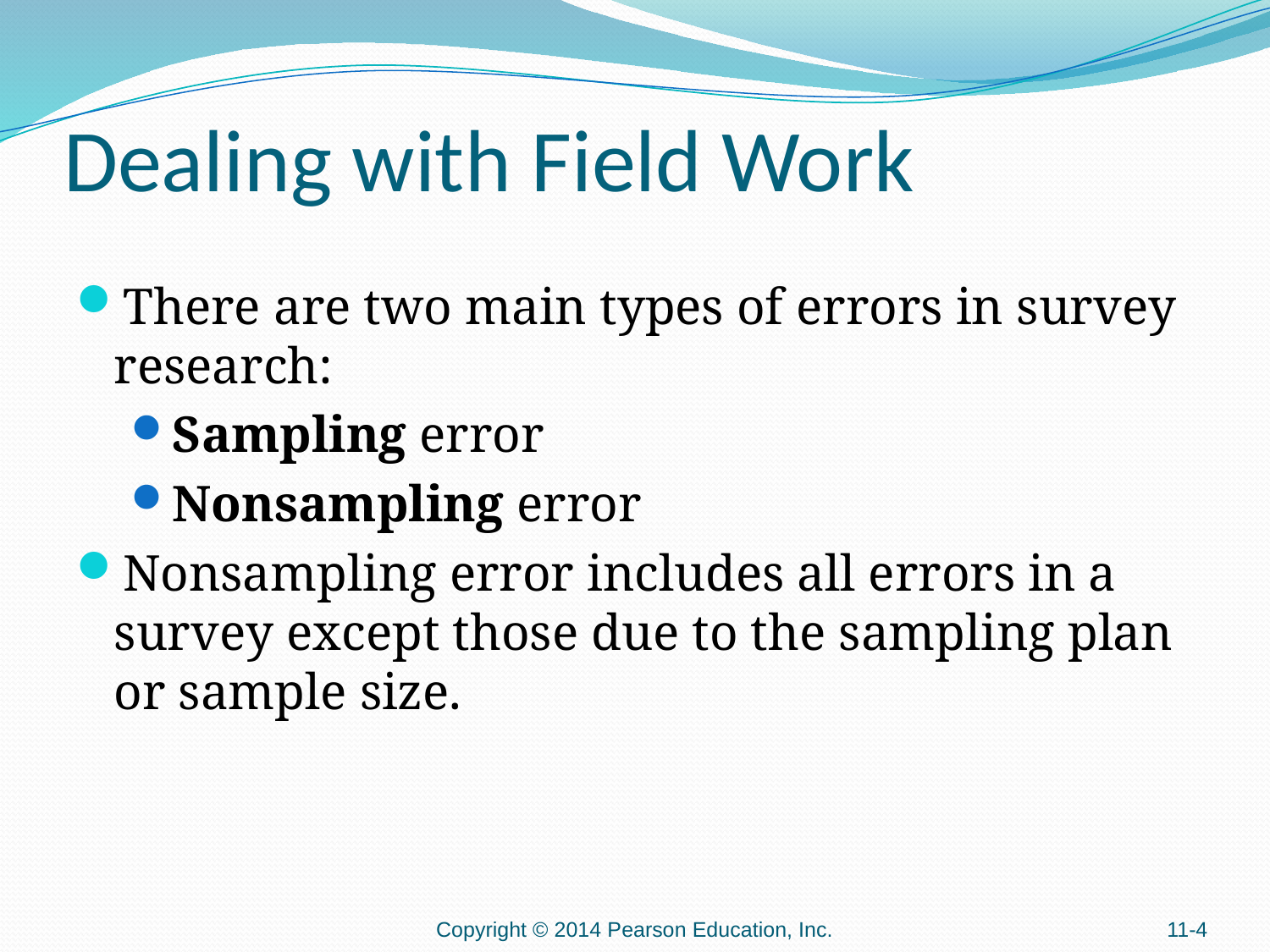

# Dealing with Field Work
There are two main types of errors in survey research:
Sampling error
Nonsampling error
Nonsampling error includes all errors in a survey except those due to the sampling plan or sample size.